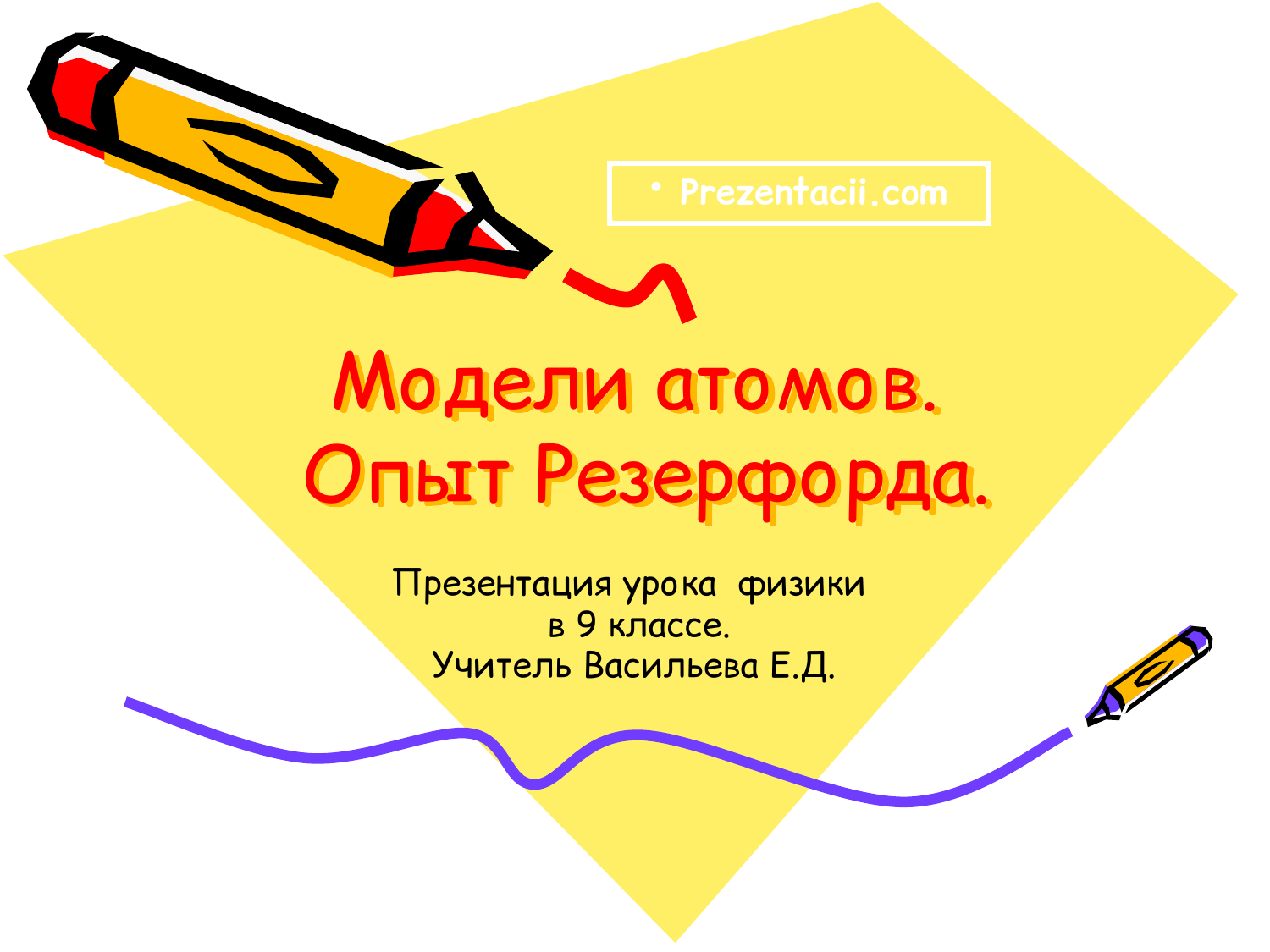

Prezentacii.com
# Модели атомов. Опыт Резерфорда.
Презентация урока  физики
 в 9 классе.
Учитель Васильева Е.Д.